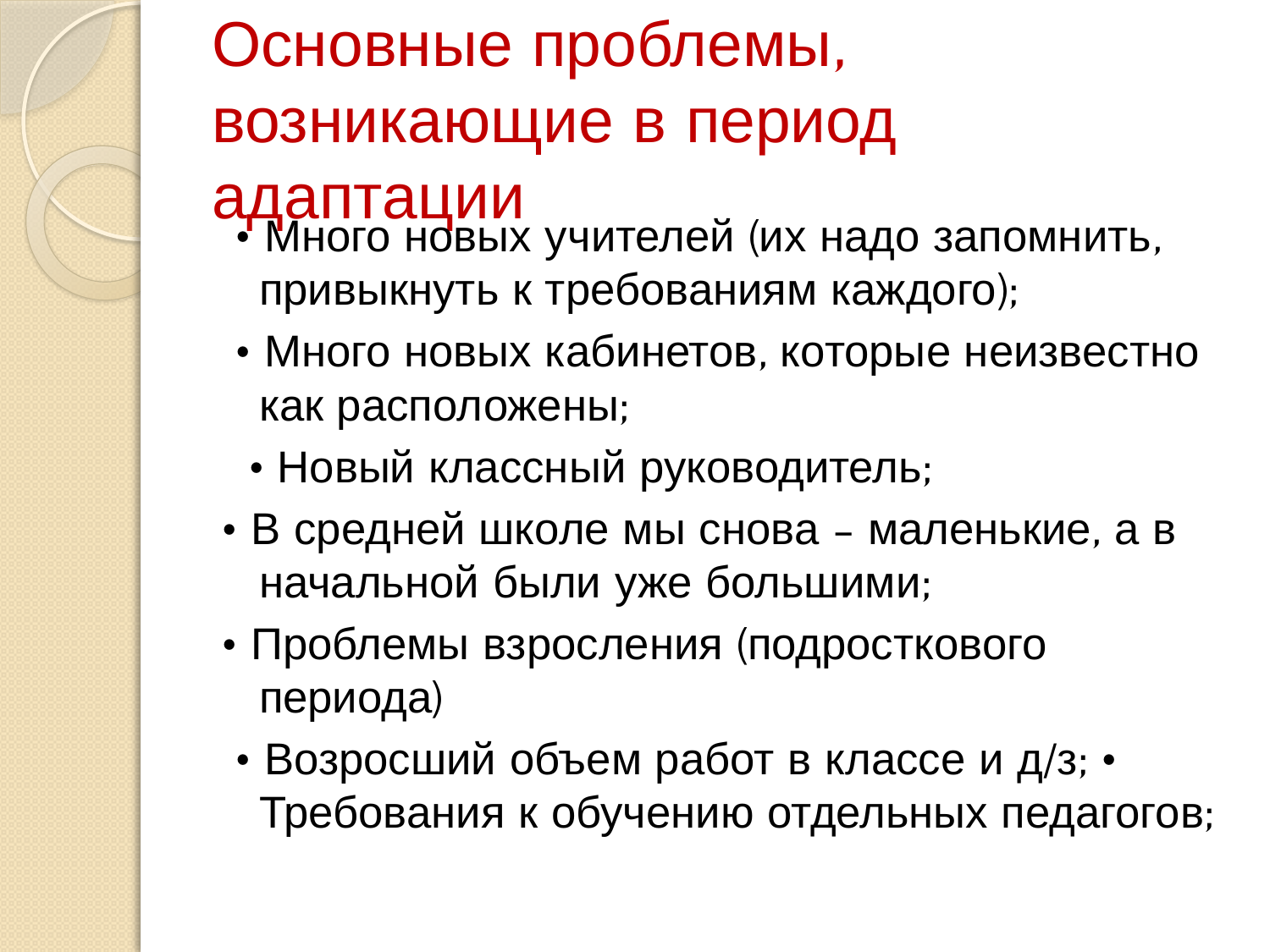

# Основные проблемы, возникающие в период адаптации
 • Много новых учителей (их надо запомнить, привыкнуть к требованиям каждого);
 • Много новых кабинетов, которые неизвестно как расположены;
  • Новый классный руководитель;
• В средней школе мы снова – маленькие, а в начальной были уже большими;
• Проблемы взросления (подросткового периода)
 • Возросший объем работ в классе и д/з; • Требования к обучению отдельных педагогов;